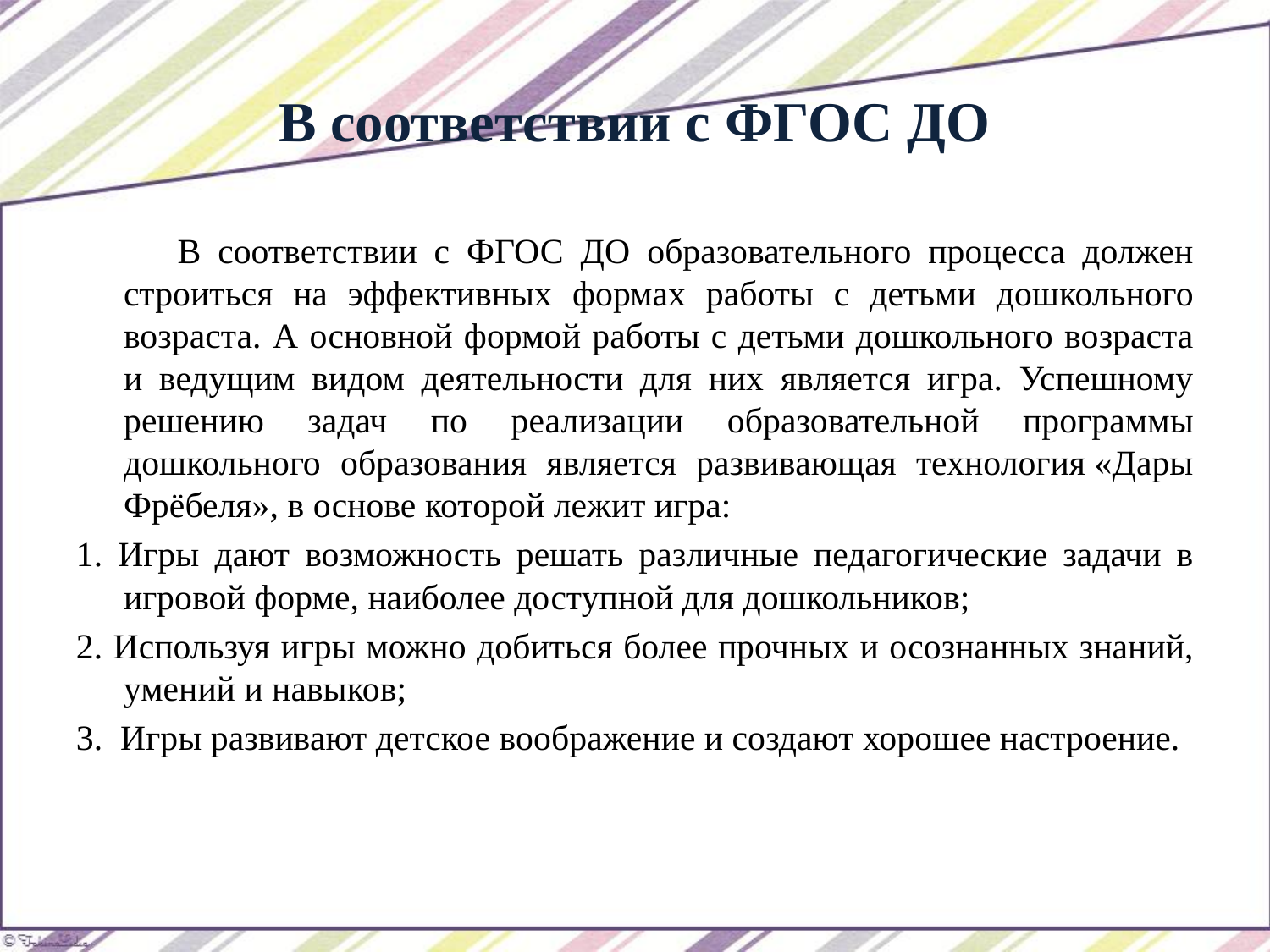

# В соответствии с ФГОС ДО
      В соответствии с ФГОС ДО образовательного процесса должен строиться на эффективных формах работы с детьми дошкольного возраста. А основной формой работы с детьми дошкольного возраста и ведущим видом деятельности для них является игра. Успешному решению задач по реализации образовательной программы дошкольного образования является развивающая технология «Дары Фрёбеля», в основе которой лежит игра:
1. Игры дают возможность решать различные педагогические задачи в игровой форме, наиболее доступной для дошкольников;
2. Используя игры можно добиться более прочных и осознанных знаний, умений и навыков;
3.  Игры развивают детское воображение и создают хорошее настроение.